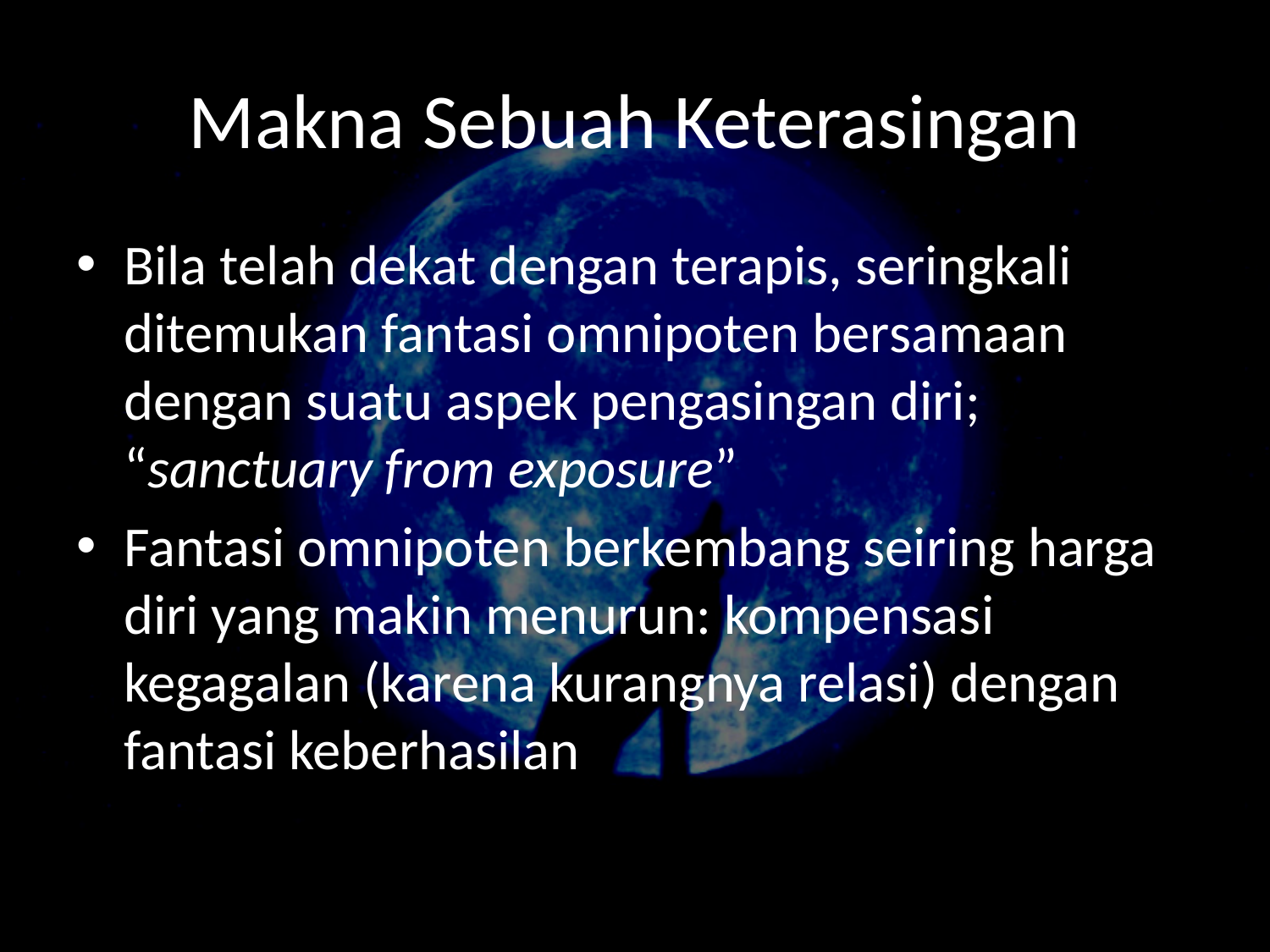

# Makna Sebuah Keterasingan
Bila telah dekat dengan terapis, seringkali ditemukan fantasi omnipoten bersamaan dengan suatu aspek pengasingan diri; “sanctuary from exposure”
Fantasi omnipoten berkembang seiring harga diri yang makin menurun: kompensasi kegagalan (karena kurangnya relasi) dengan fantasi keberhasilan